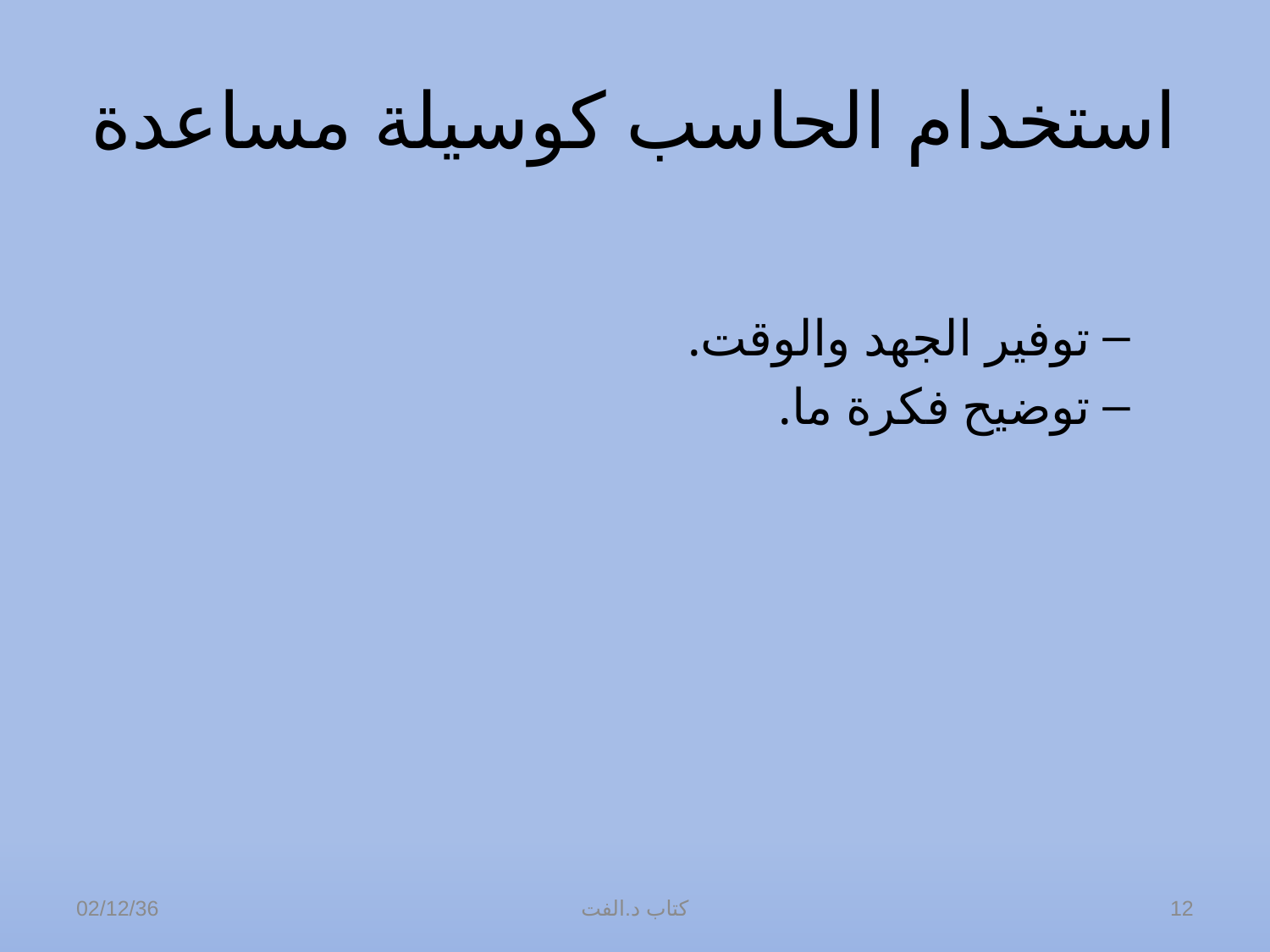

# استخدام الحاسب كوسيلة مساعدة

توفير الجهد والوقت.
توضيح فكرة ما.
02/12/36
كتاب د.الفت
12